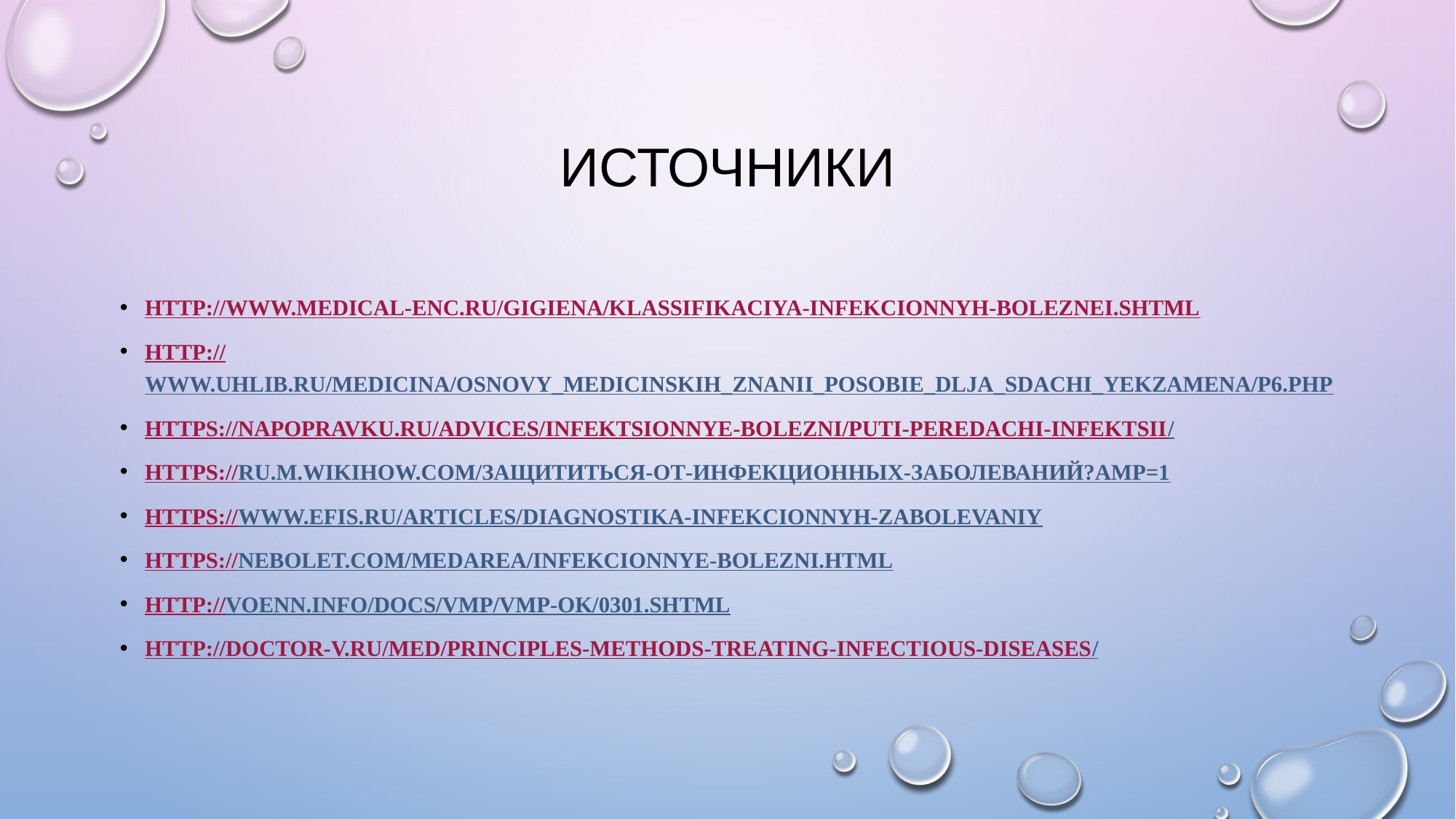

# Источники
http://www.medical-enc.ru/gigiena/klassifikaciya-infekcionnyh-boleznei.shtml
http://www.uhlib.ru/medicina/osnovy_medicinskih_znanii_posobie_dlja_sdachi_yekzamena/p6.php
https://napopravku.ru/advices/infektsionnye-bolezni/puti-peredachi-infektsii/
https://ru.m.wikihow.com/защититься-от-инфекционных-заболеваний?amp=1
https://www.efis.ru/articles/diagnostika-infekcionnyh-zabolevaniy
https://nebolet.com/medarea/infekcionnye-bolezni.html
http://voenn.info/docs/vmp/vmp-ok/0301.shtml
http://doctor-v.ru/med/principles-methods-treating-infectious-diseases/